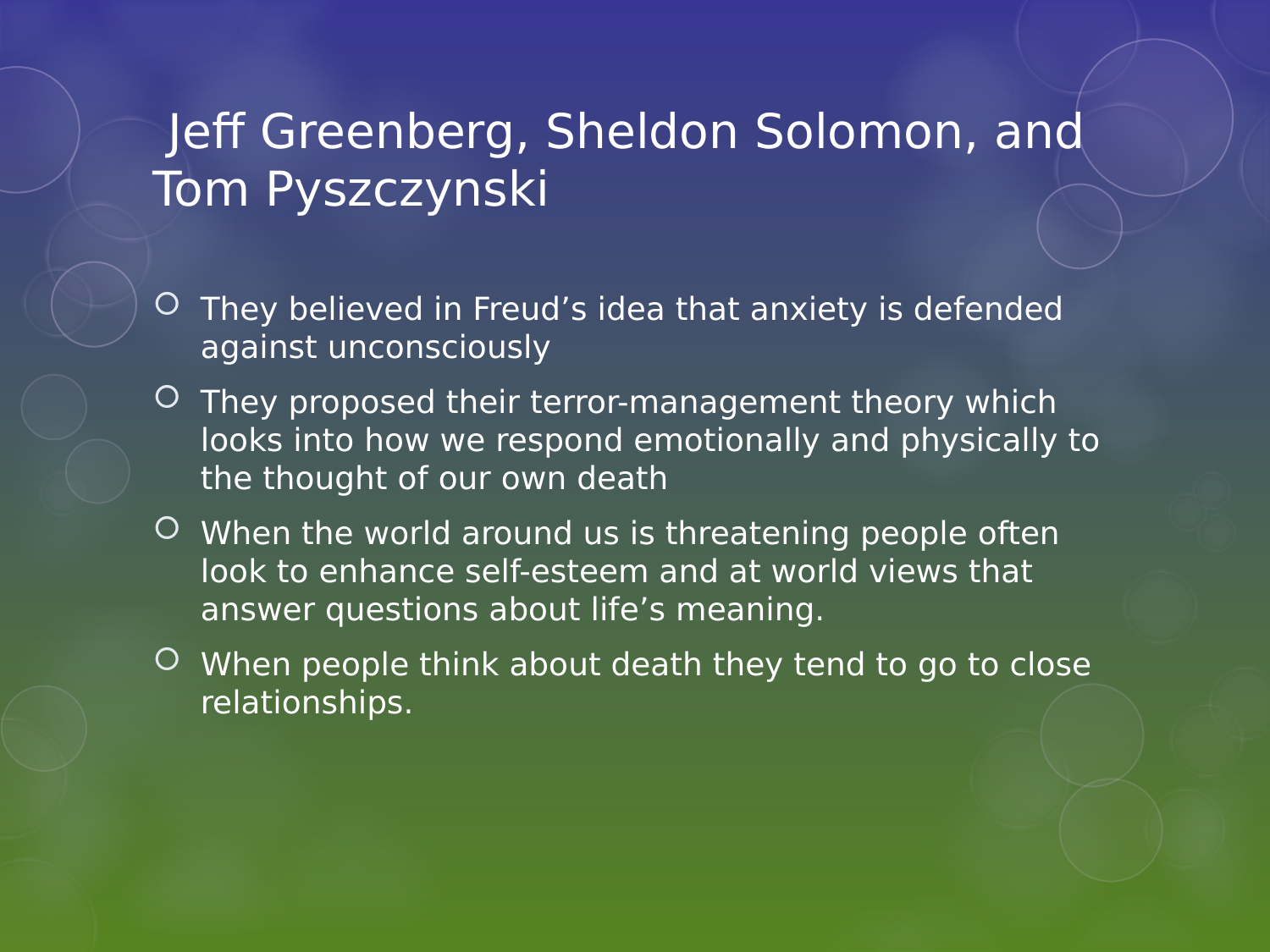

# Jeff Greenberg, Sheldon Solomon, and Tom Pyszczynski
They believed in Freud’s idea that anxiety is defended against unconsciously
They proposed their terror-management theory which looks into how we respond emotionally and physically to the thought of our own death
When the world around us is threatening people often look to enhance self-esteem and at world views that answer questions about life’s meaning.
When people think about death they tend to go to close relationships.